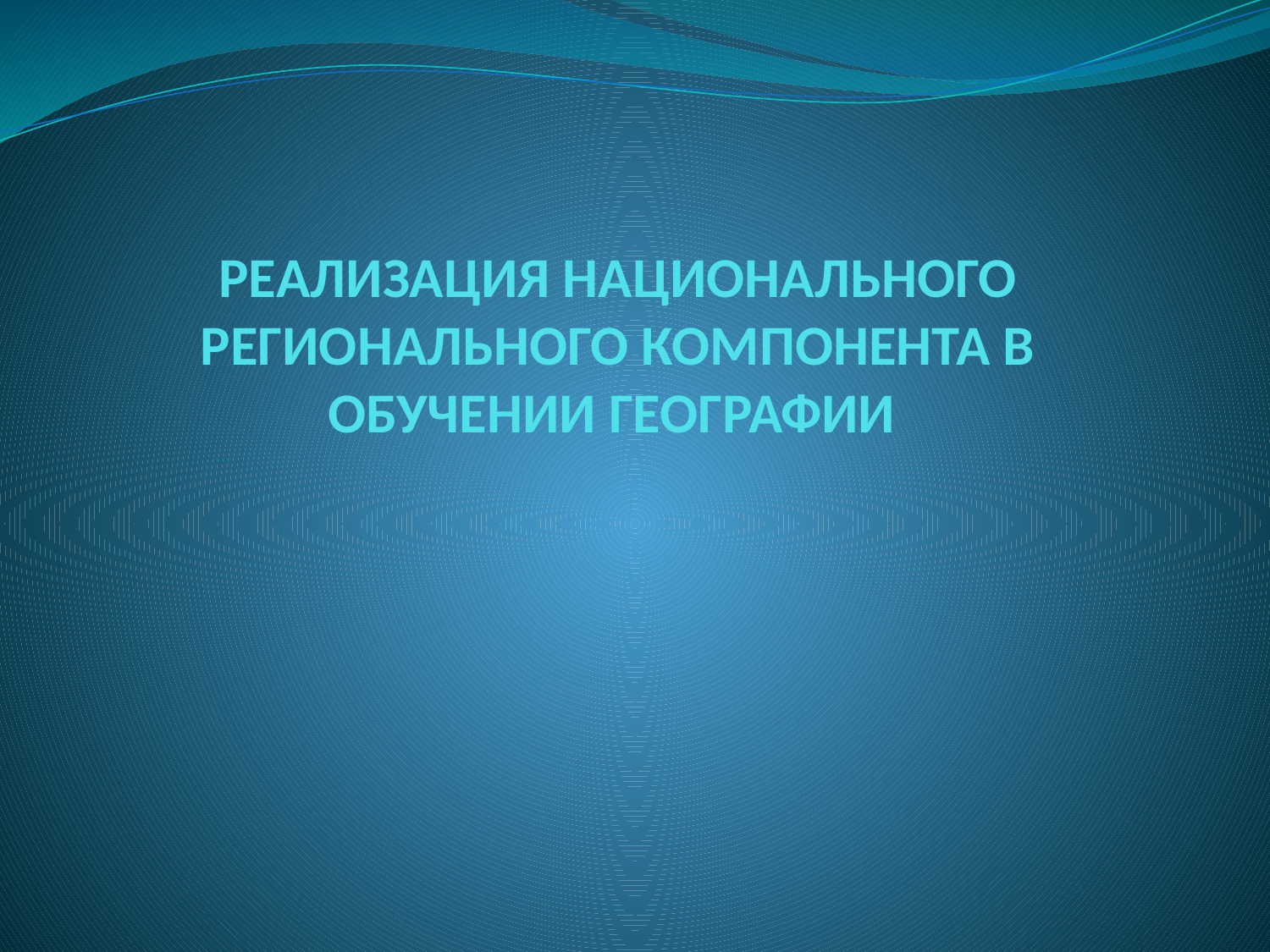

# РЕАЛИЗАЦИЯ НАЦИОНАЛЬНОГО РЕГИОНАЛЬНОГО КОМПОНЕНТА В ОБУЧЕНИИ ГЕОГРАФИИ